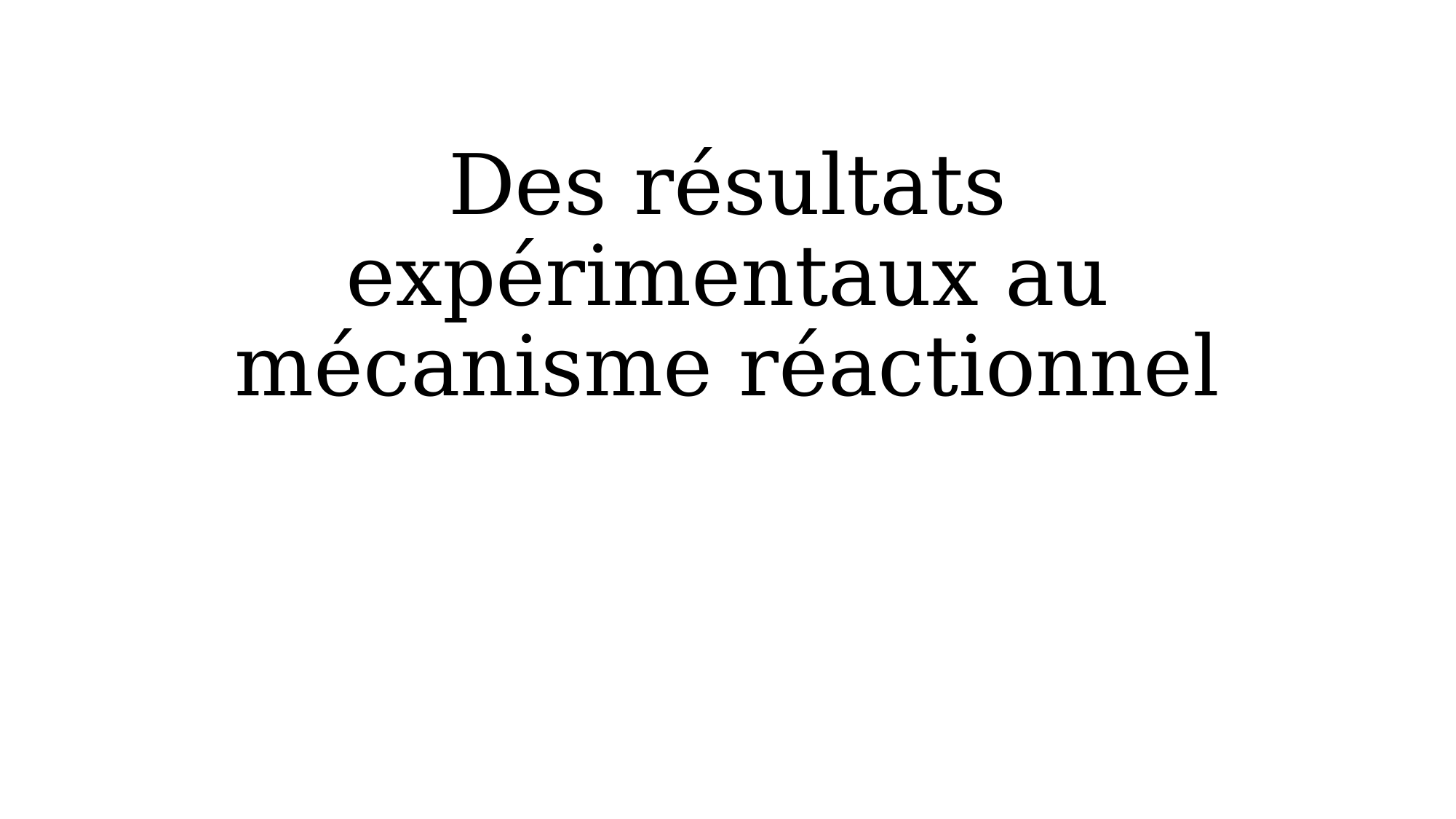

# Des résultats expérimentaux au mécanisme réactionnel